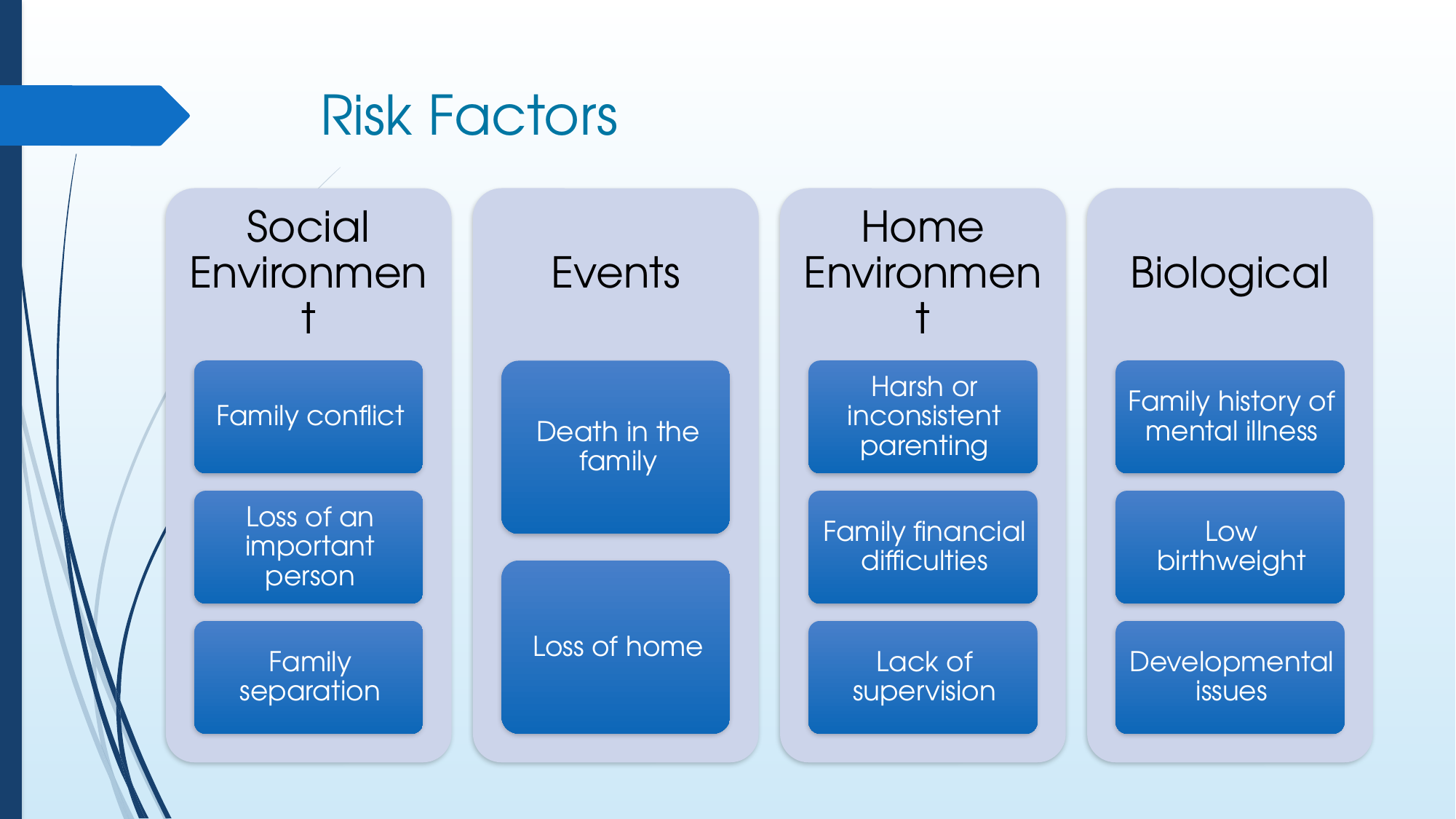

# Risk Factors
Social Environment
Family conflict
Loss of an important person
Family separation
Events
Death in the family
Loss of home
Home Environment
Harsh or inconsistent parenting
Family financial difficulties
Lack of supervision
Biological
Family history of mental illness
Low birthweight
Developmental issues